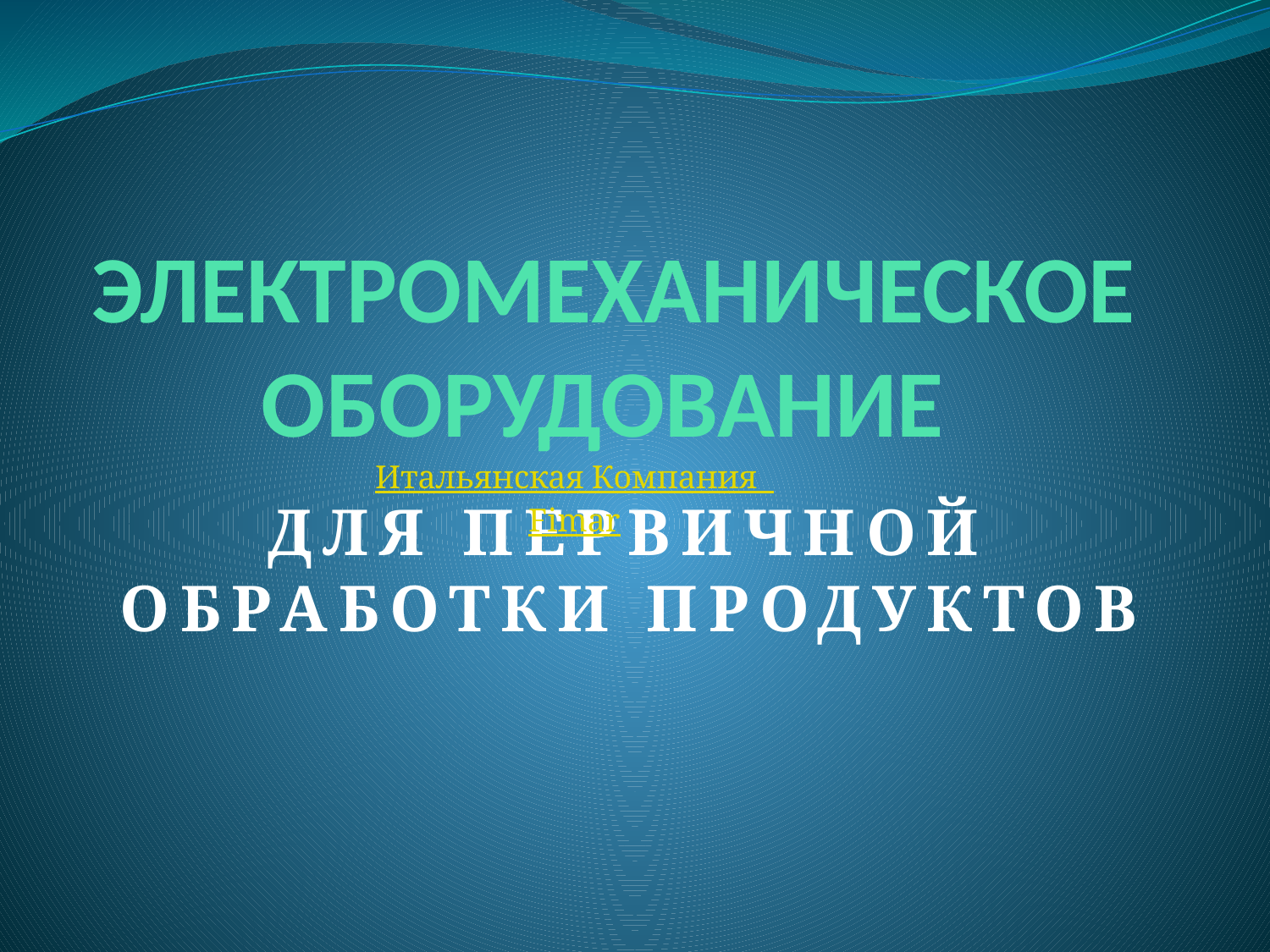

# ЭЛЕКТРОМЕХАНИЧЕСКОЕ ОБОРУДОВАНИЕ
Итальянская Компания  Fimar
ДЛЯ ПЕРВИЧНОЙ ОБРАБОТКИ ПРОДУКТОВ